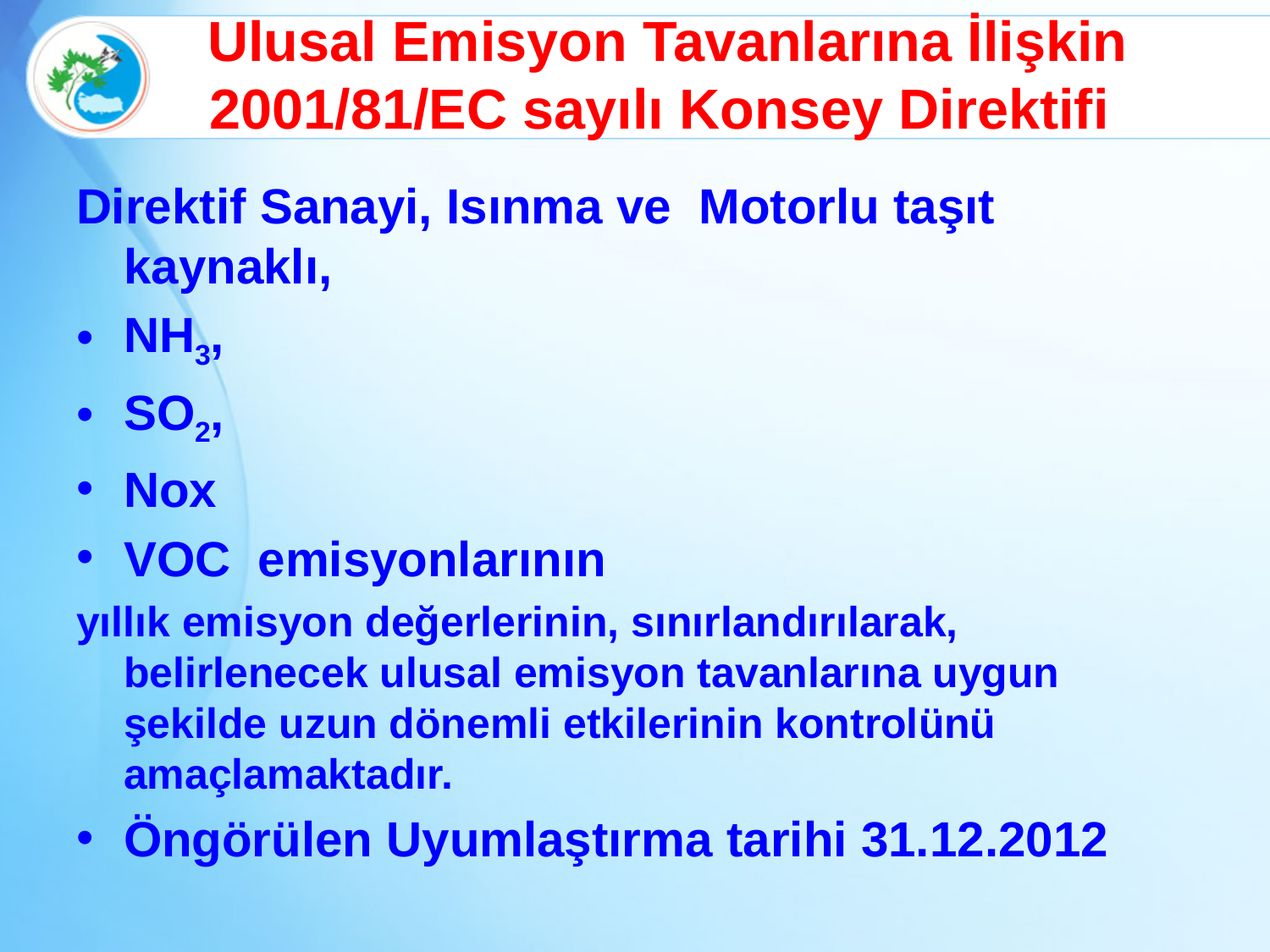

# Ulusal Emisyon Tavanlarına İlişkin 2001/81/EC sayılı Konsey Direktifi
Direktif Sanayi, Isınma ve  Motorlu taşıt kaynaklı,
NH3,
SO2,
Nox
VOC  emisyonlarının
yıllık emisyon değerlerinin, sınırlandırılarak, belirlenecek ulusal emisyon tavanlarına uygun şekilde uzun dönemli etkilerinin kontrolünü amaçlamaktadır.
Öngörülen Uyumlaştırma tarihi 31.12.2012